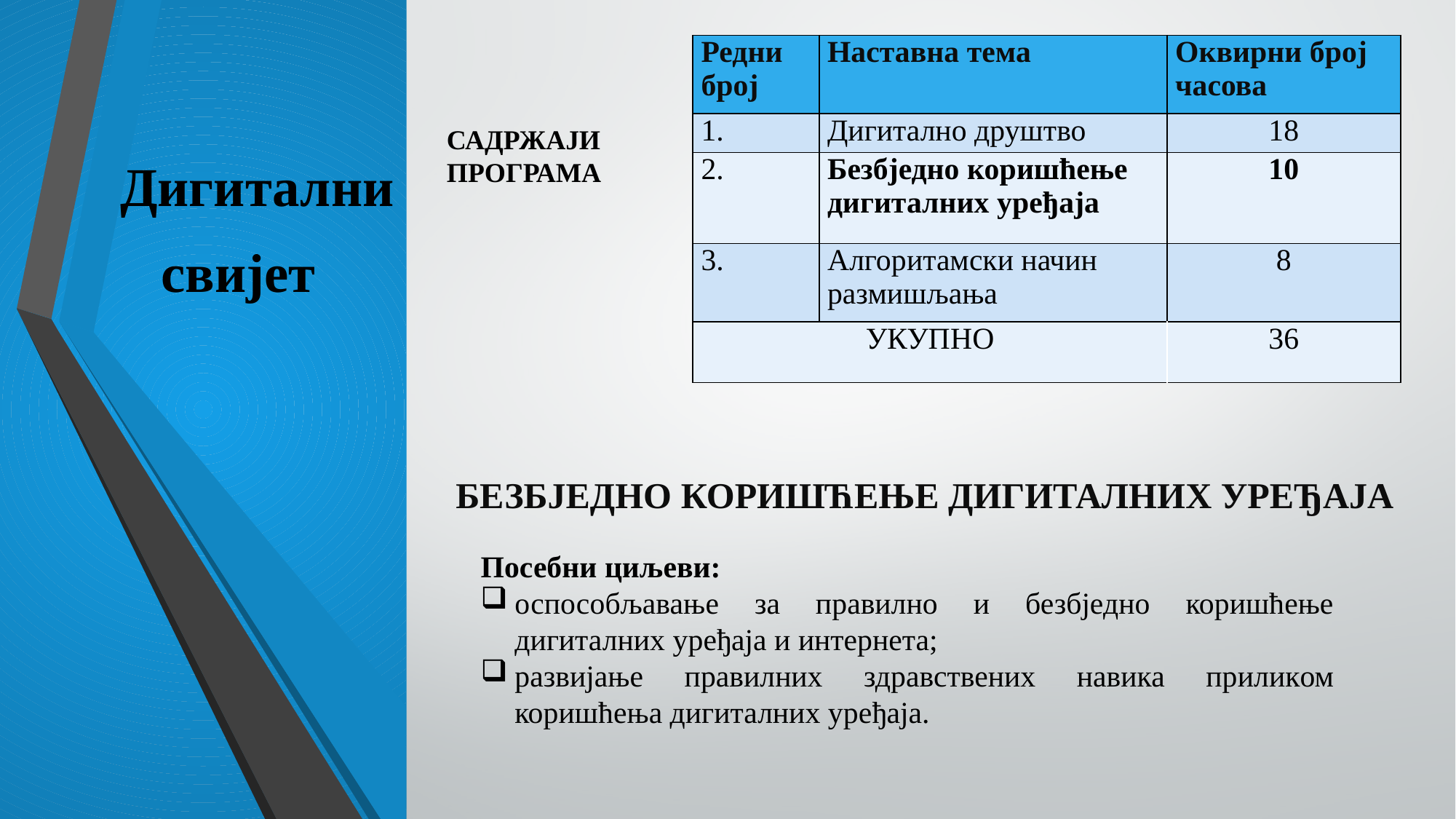

| Редни број | Наставна тема | Оквирни број часова |
| --- | --- | --- |
| 1. | Дигитално друштво | 18 |
| 2. | Безбједно коришћење дигиталних уређаја | 10 |
| 3. | Алгоритамски начин размишљања | 8 |
| УКУПНО |  | 36 |
САДРЖАЈИ ПРОГРАМА

Дигитални
   свијет

БЕЗБЈЕДНО КОРИШЋЕЊЕ ДИГИТАЛНИХ УРЕЂАЈА
Посебни циљеви:
оспособљавање за правилно и безбједно коришћење дигиталних уређаја и интернета;
развијање правилних здравствених навика приликом коришћења дигиталних уређаја.